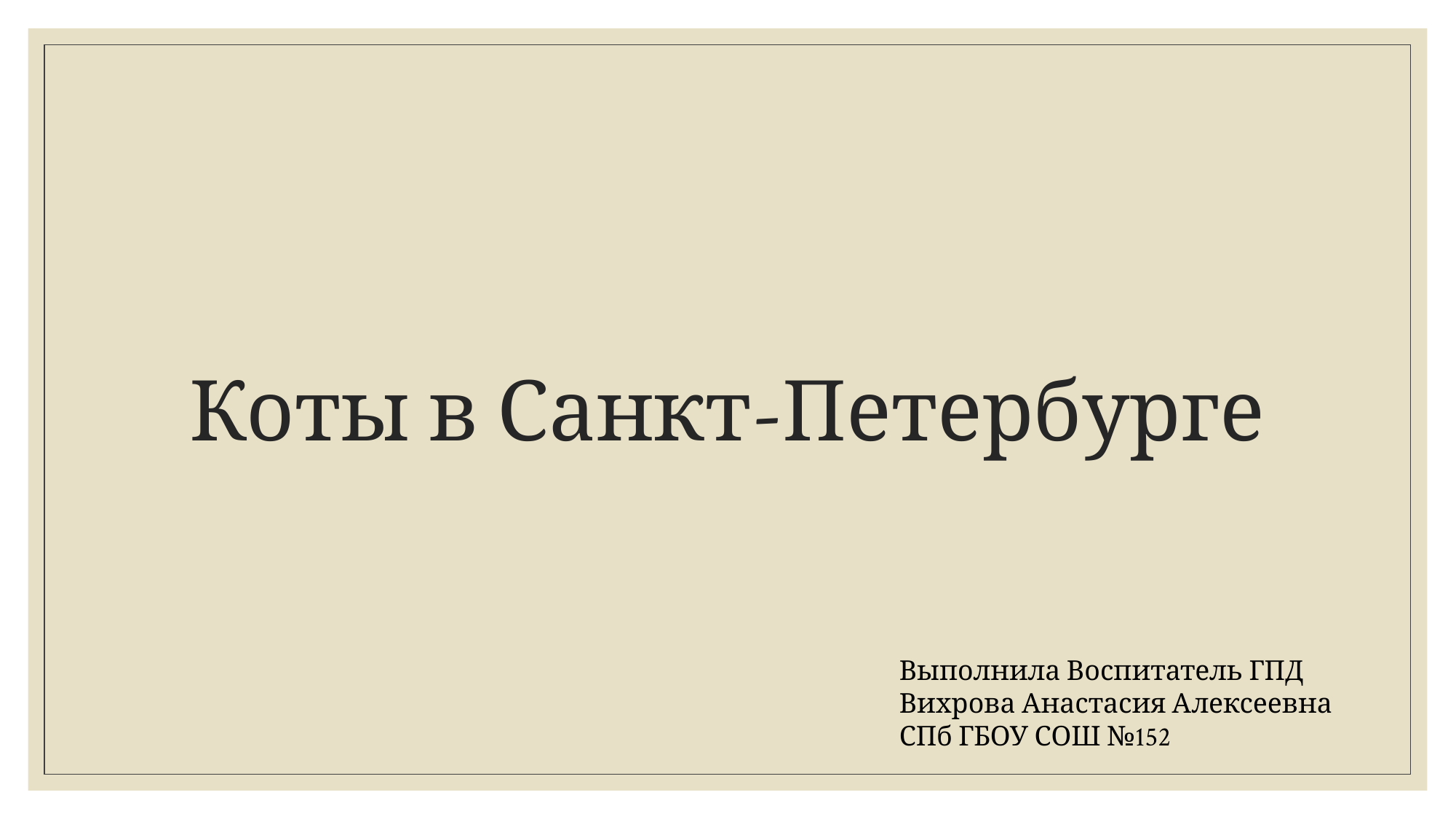

# Коты в Санкт-Петербурге
Выполнила Воспитатель ГПД Вихрова Анастасия Алексеевна
СПб ГБОУ СОШ №152